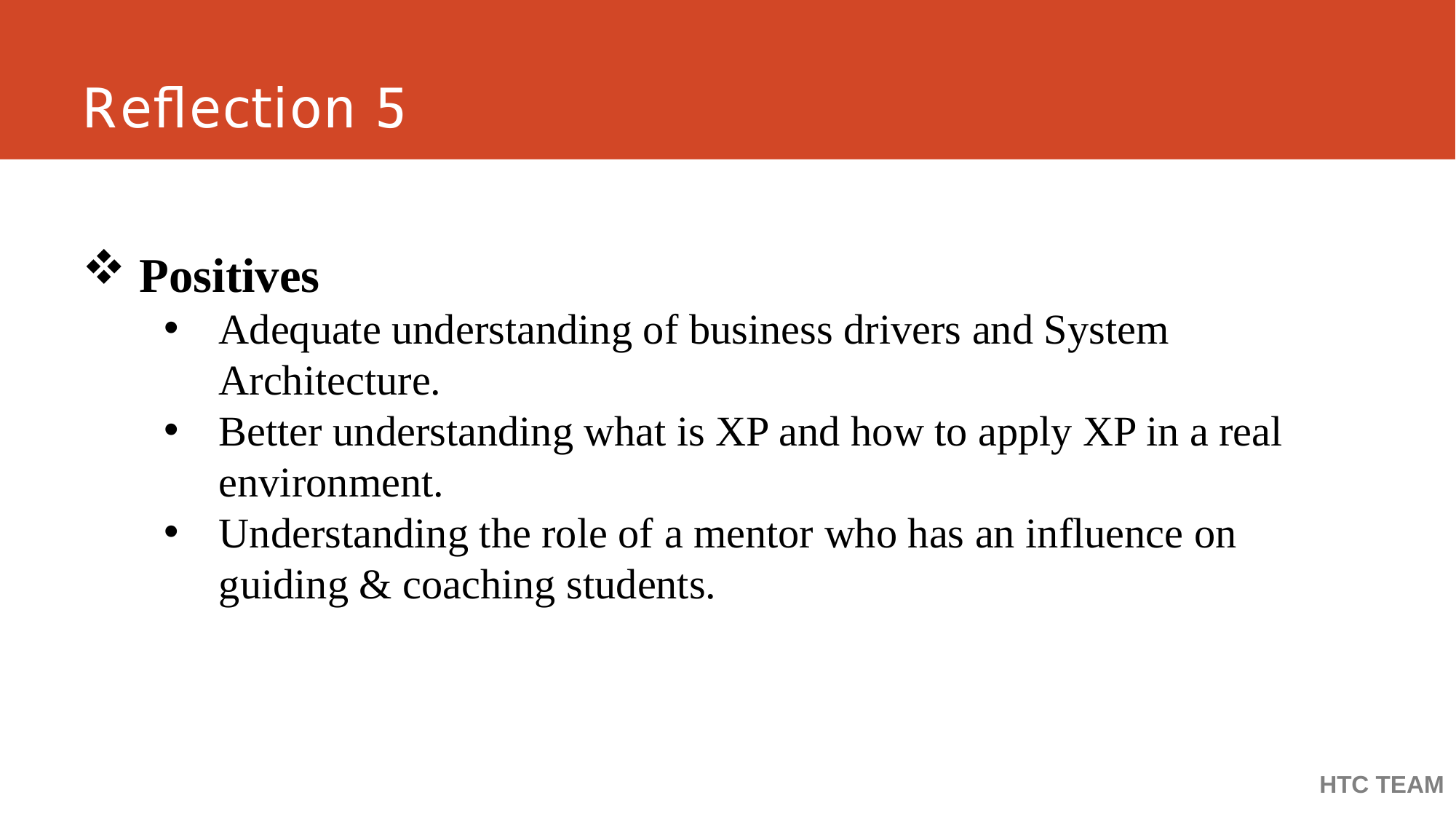

# Reflection 5
 Positives
Adequate understanding of business drivers and System Architecture.
Better understanding what is XP and how to apply XP in a real environment.
Understanding the role of a mentor who has an influence on guiding & coaching students.
HTC TEAM